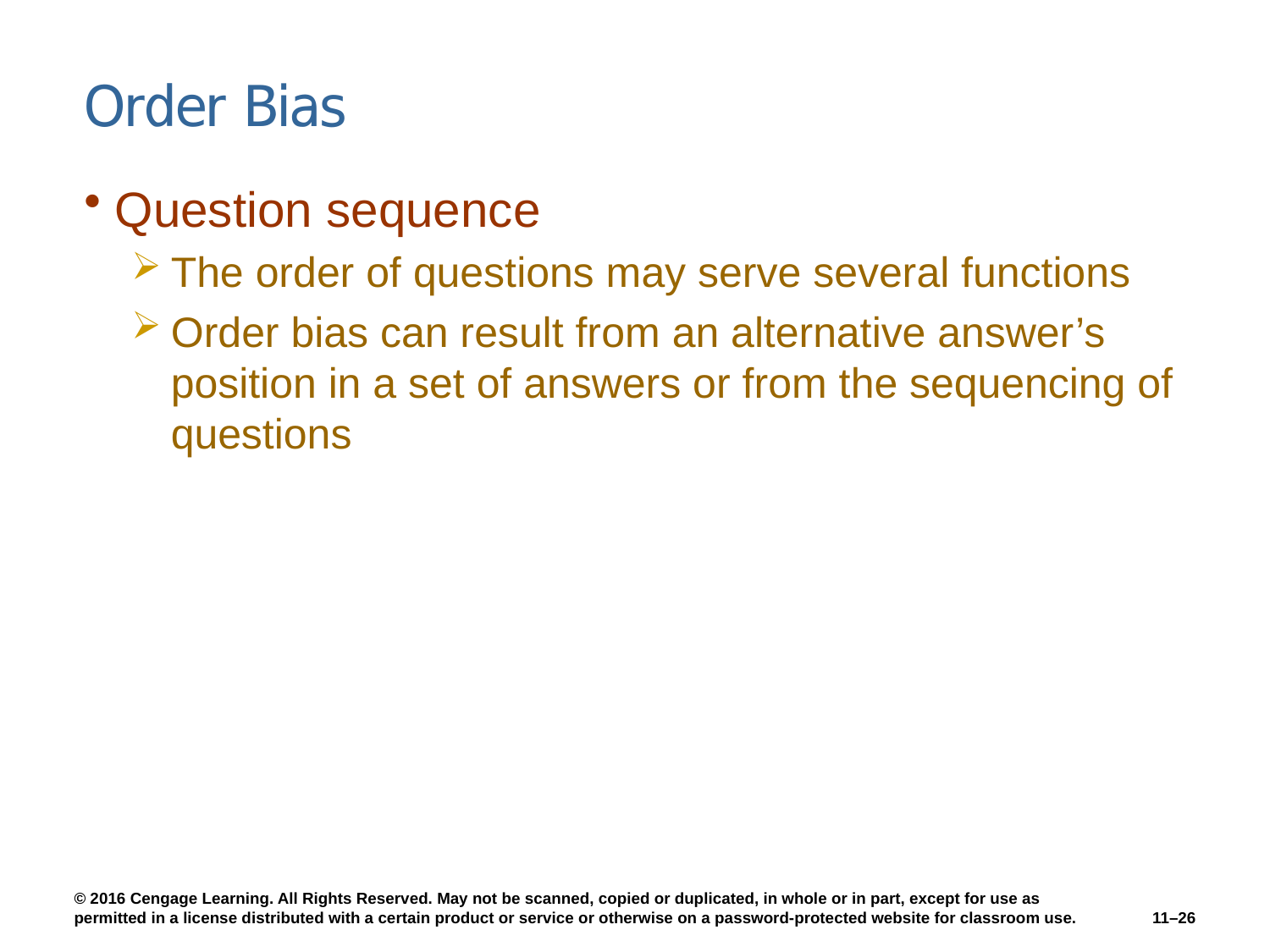

# Order Bias
Question sequence
The order of questions may serve several functions
Order bias can result from an alternative answer’s position in a set of answers or from the sequencing of questions
11–26
© 2016 Cengage Learning. All Rights Reserved. May not be scanned, copied or duplicated, in whole or in part, except for use as permitted in a license distributed with a certain product or service or otherwise on a password-protected website for classroom use.